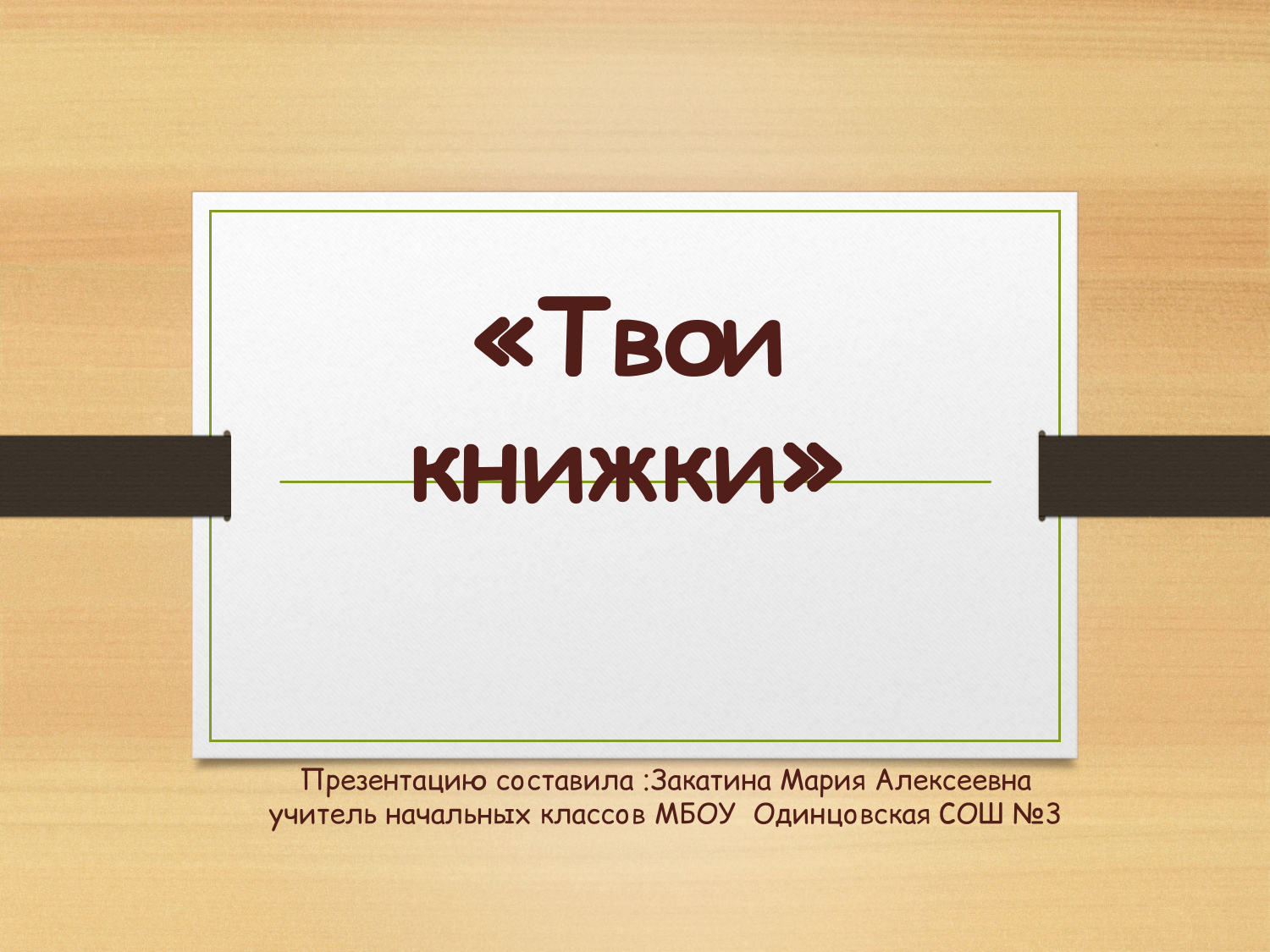

«Твои книжки»
Презентацию составила :Закатина Мария Алексеевна
учитель начальных классов МБОУ  Одинцовская СОШ №3